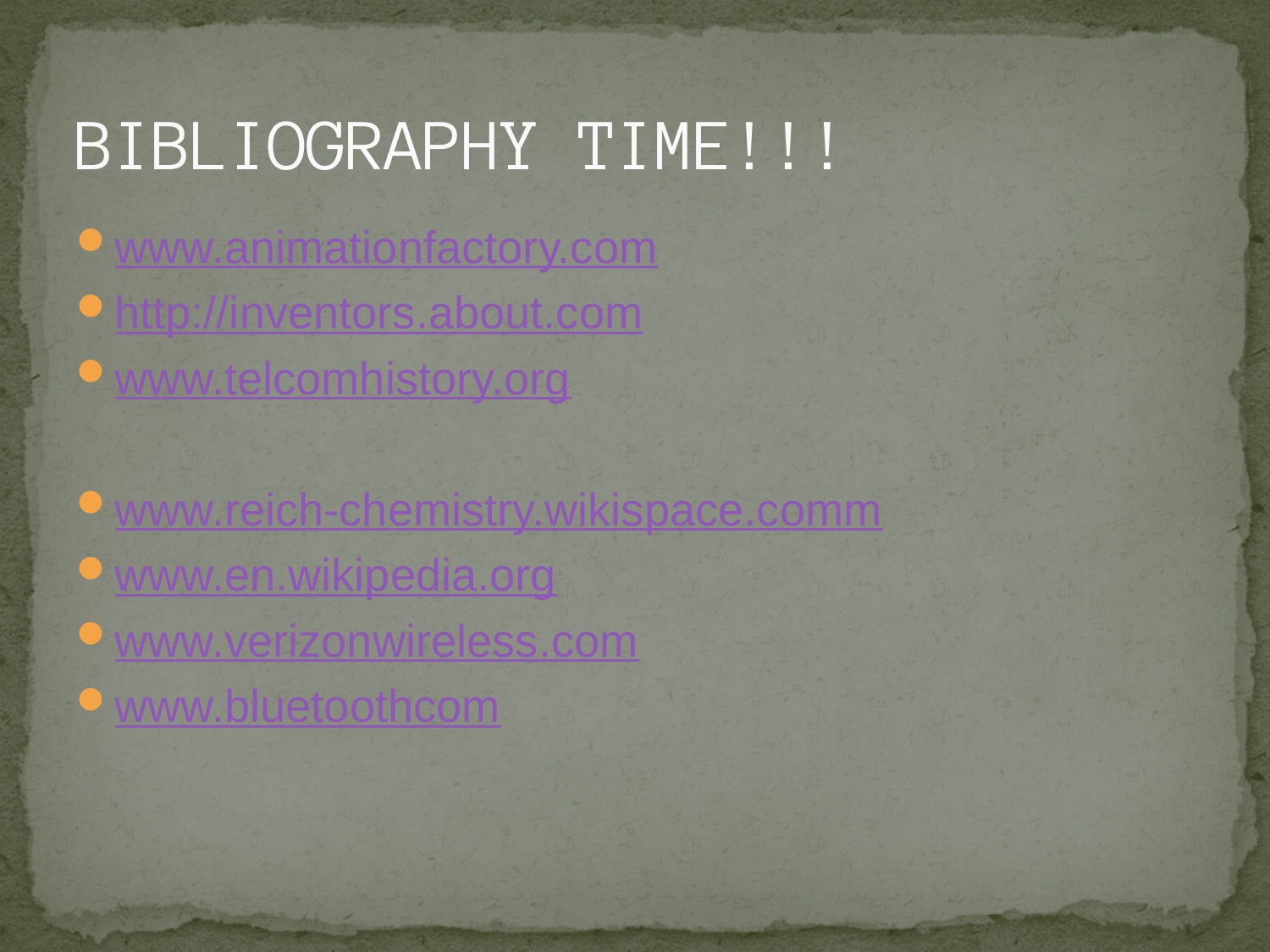

# BIBLIOGRAPHY TIME!!!
www.animationfactory.com
http://inventors.about.com
www.telcomhistory.org

www.reich-chemistry.wikispace.comm
www.en.wikipedia.org
www.verizonwireless.com
www.bluetoothcom